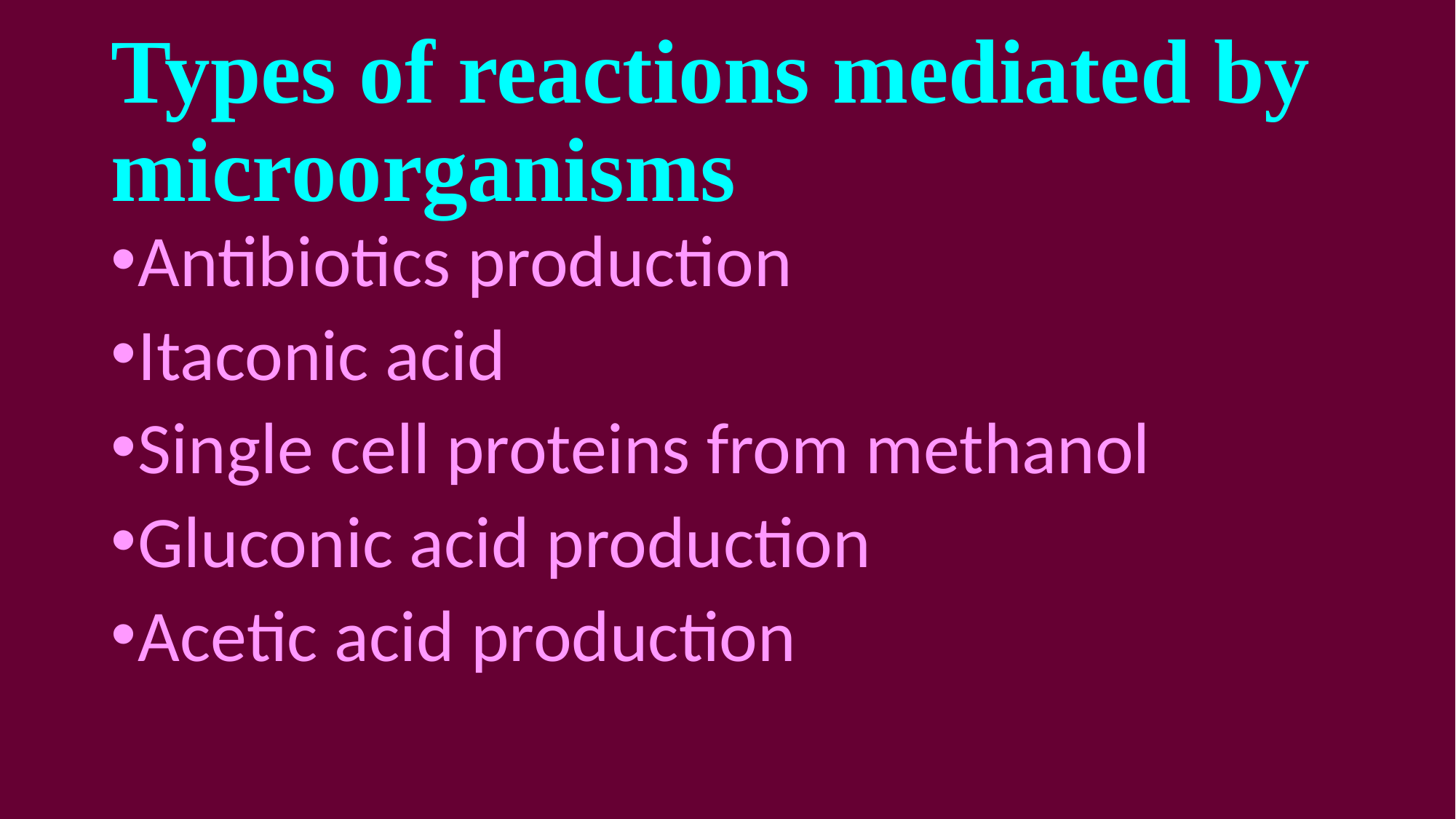

# Types of reactions mediated by microorganisms
Antibiotics production
Itaconic acid
Single cell proteins from methanol
Gluconic acid production
Acetic acid production